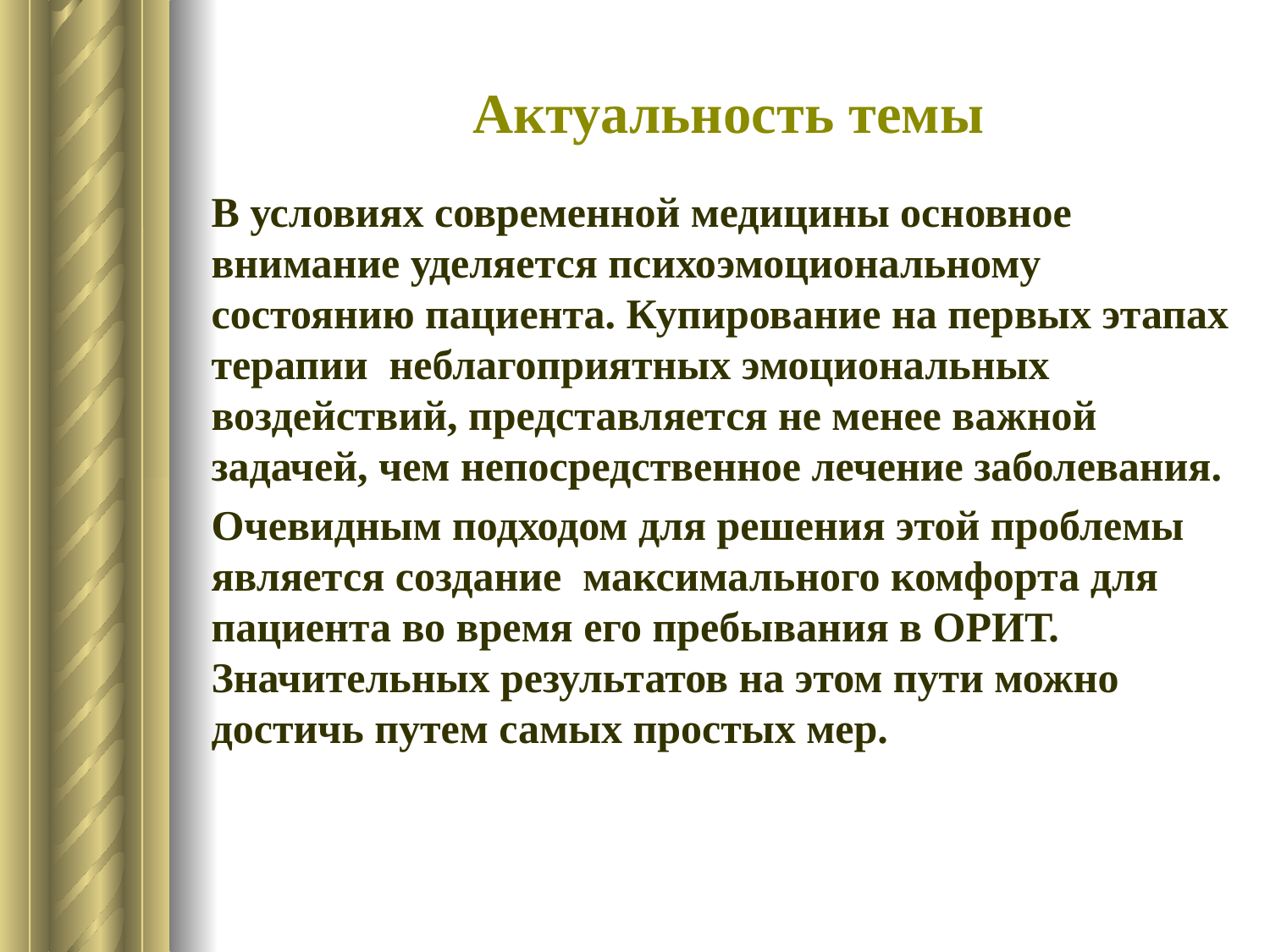

# Актуальность темы
В условиях современной медицины основное внимание уделяется психоэмоциональному состоянию пациента. Купирование на первых этапах терапии  неблагоприятных эмоциональных воздействий, представляется не менее важной  задачей, чем непосредственное лечение заболевания.
Очевидным подходом для решения этой проблемы является создание  максимального комфорта для пациента во время его пребывания в ОРИТ. Значительных результатов на этом пути можно достичь путем самых простых мер.